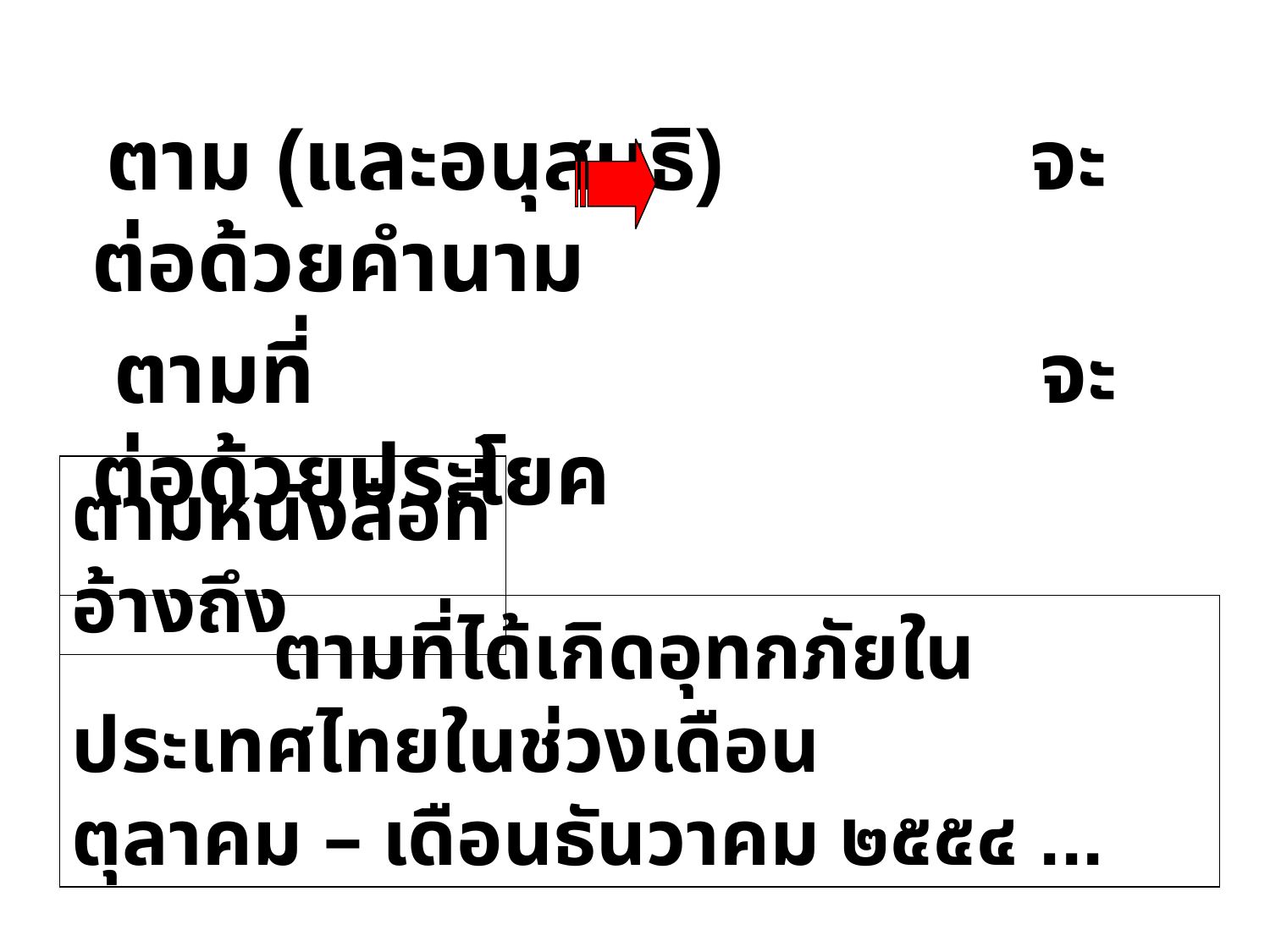

ตาม (และอนุสนธิ)             จะต่อด้วยคำนาม
 ตามที่                                 จะต่อด้วยประโยค

ตามหนังสือที่อ้างถึง
          ตามที่ได้เกิดอุทกภัยในประเทศไทยในช่วงเดือน
ตุลาคม – เดือนธันวาคม ๒๕๕๔ ...